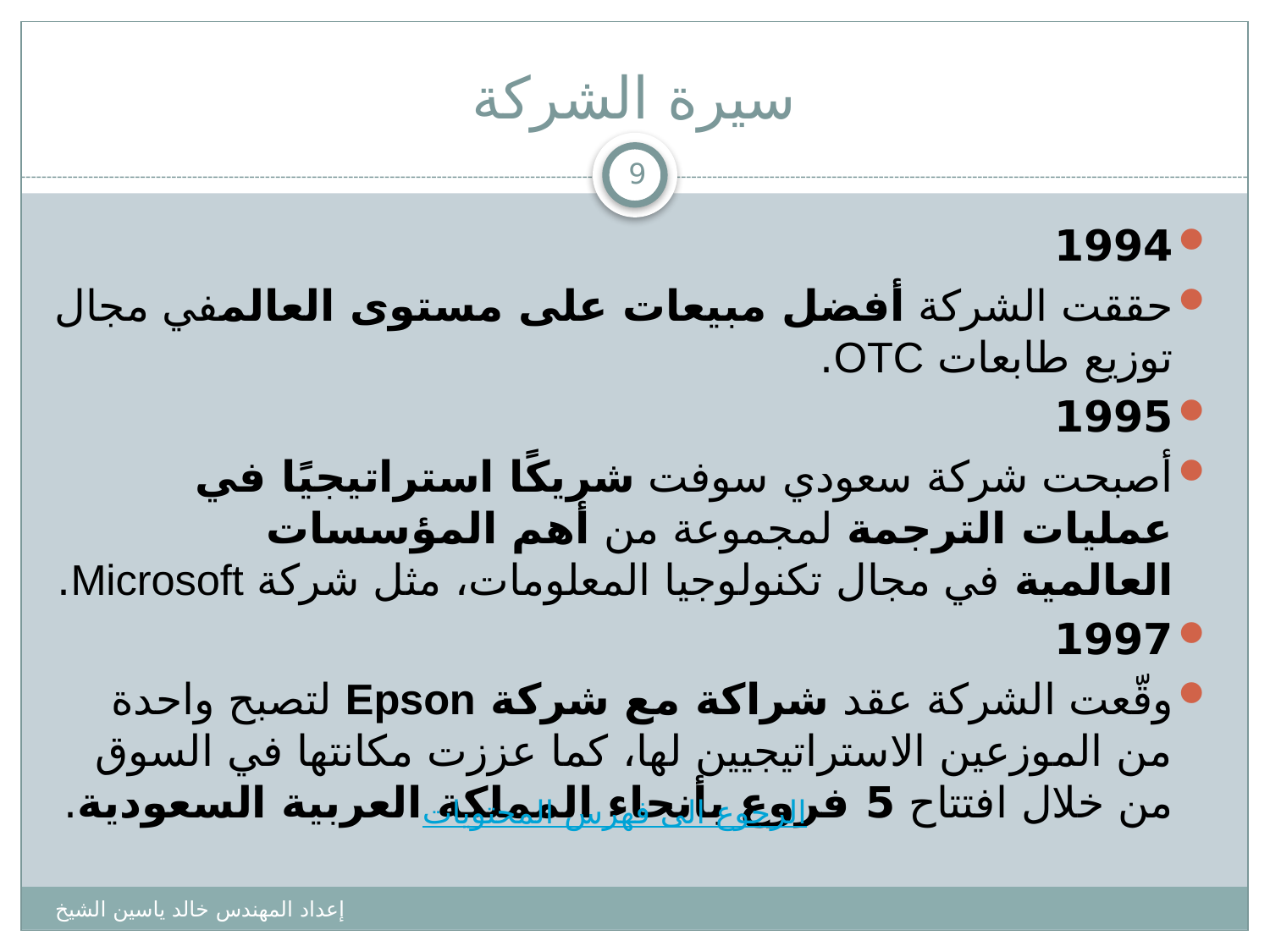

# سيرة الشركة
9
1994
حققت الشركة أفضل مبيعات على مستوى العالمفي مجال توزيع طابعات OTC.
1995
أصبحت شركة سعودي سوفت شريكًا استراتيجيًا في عمليات الترجمة لمجموعة من أهم المؤسسات العالمية في مجال تكنولوجيا المعلومات، مثل شركة Microsoft.
1997
وقّعت الشركة عقد شراكة مع شركة Epson لتصبح واحدة من الموزعين الاستراتيجيين لها، كما عززت مكانتها في السوق من خلال افتتاح 5 فروع بأنحاء المملكة العربية السعودية.

الرجوع الى فهرس المحتويات
إعداد المهندس خالد ياسين الشيخ